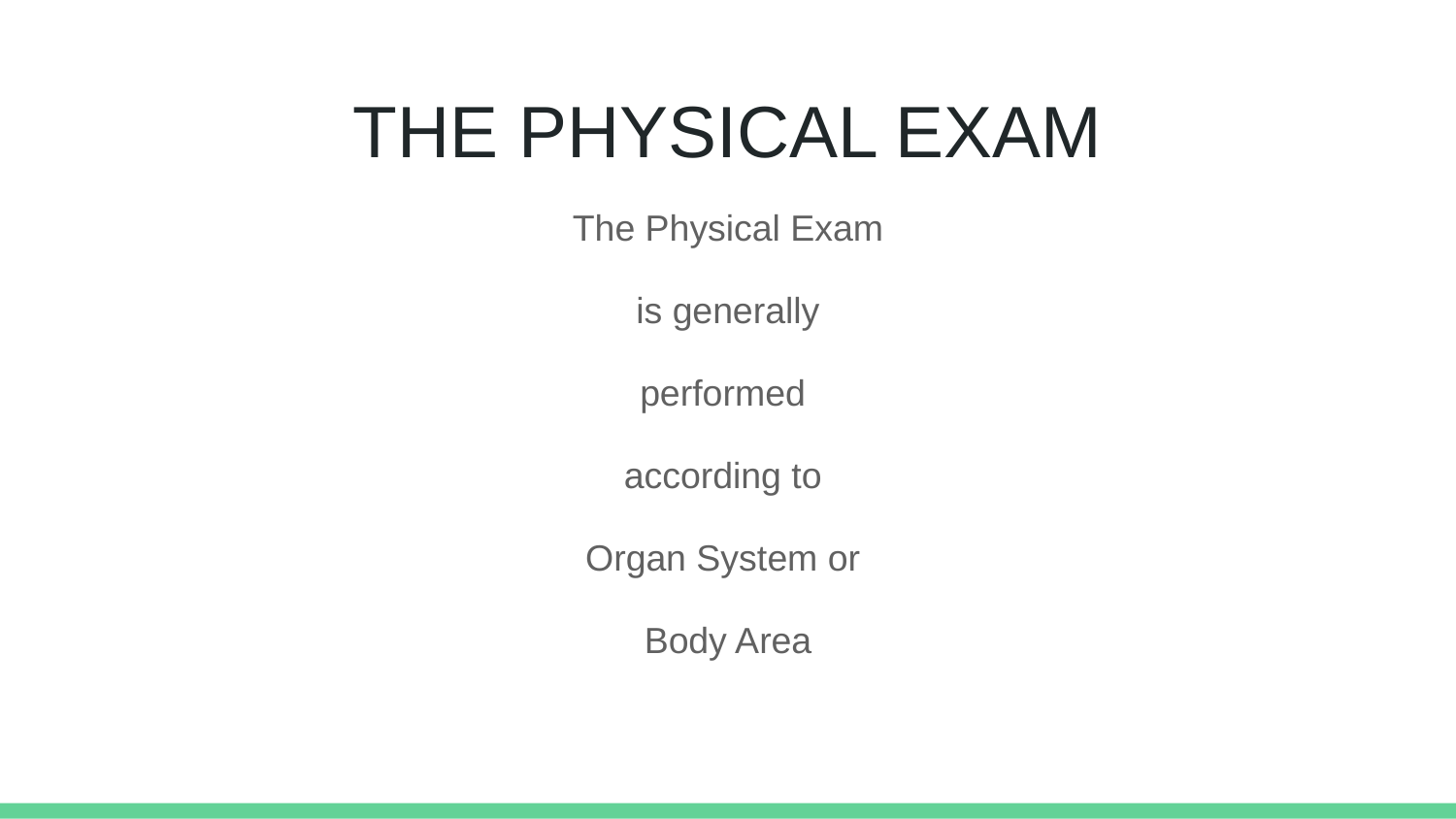

# THE PHYSICAL EXAM

The Physical Exam
 is generally
performed
according to
Organ System or
Body Area